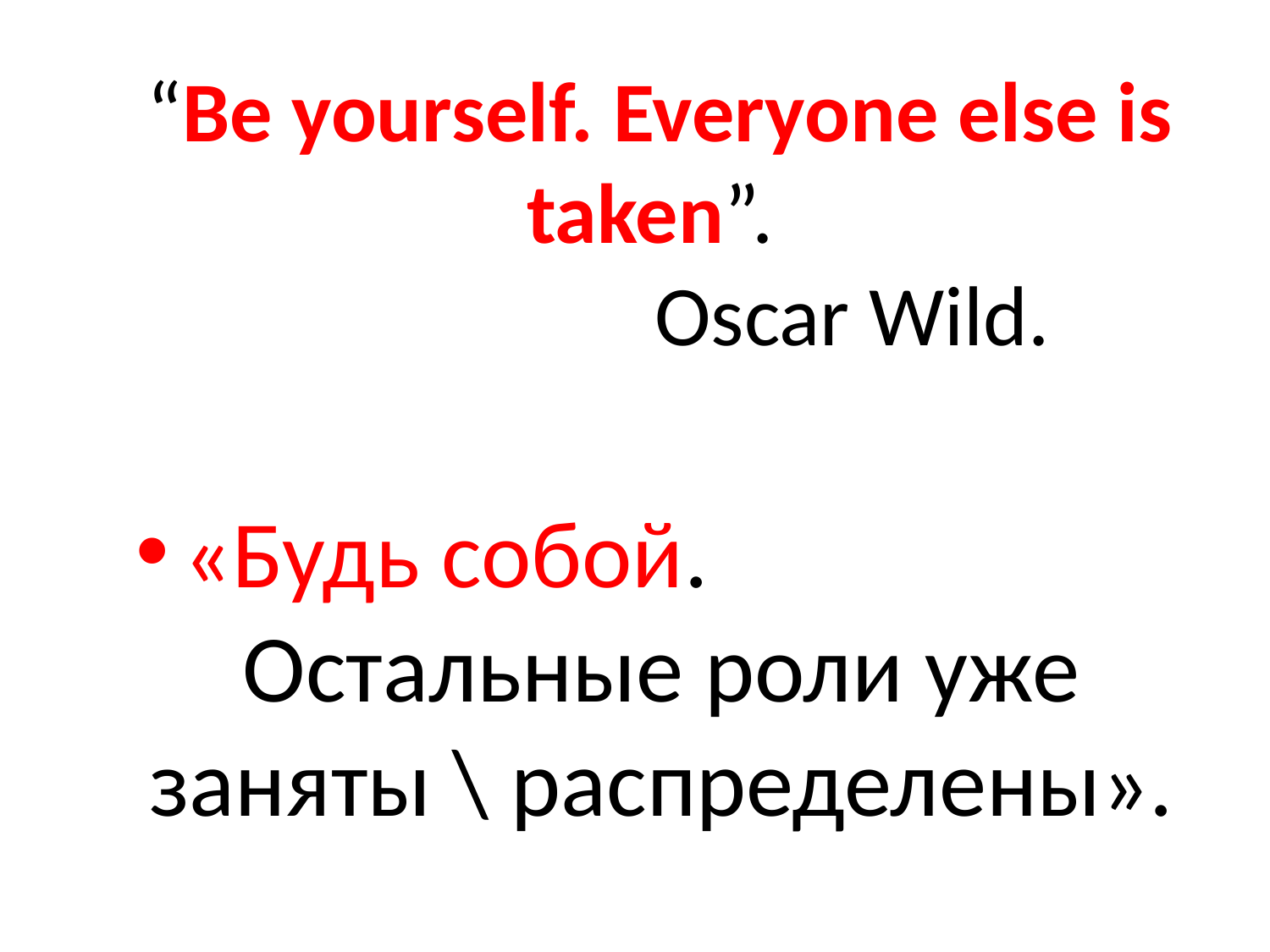

# “Be yourself. Everyone else is taken”. Oscar Wild.
«Будь собой.                     Остальные роли уже заняты \ распределены».